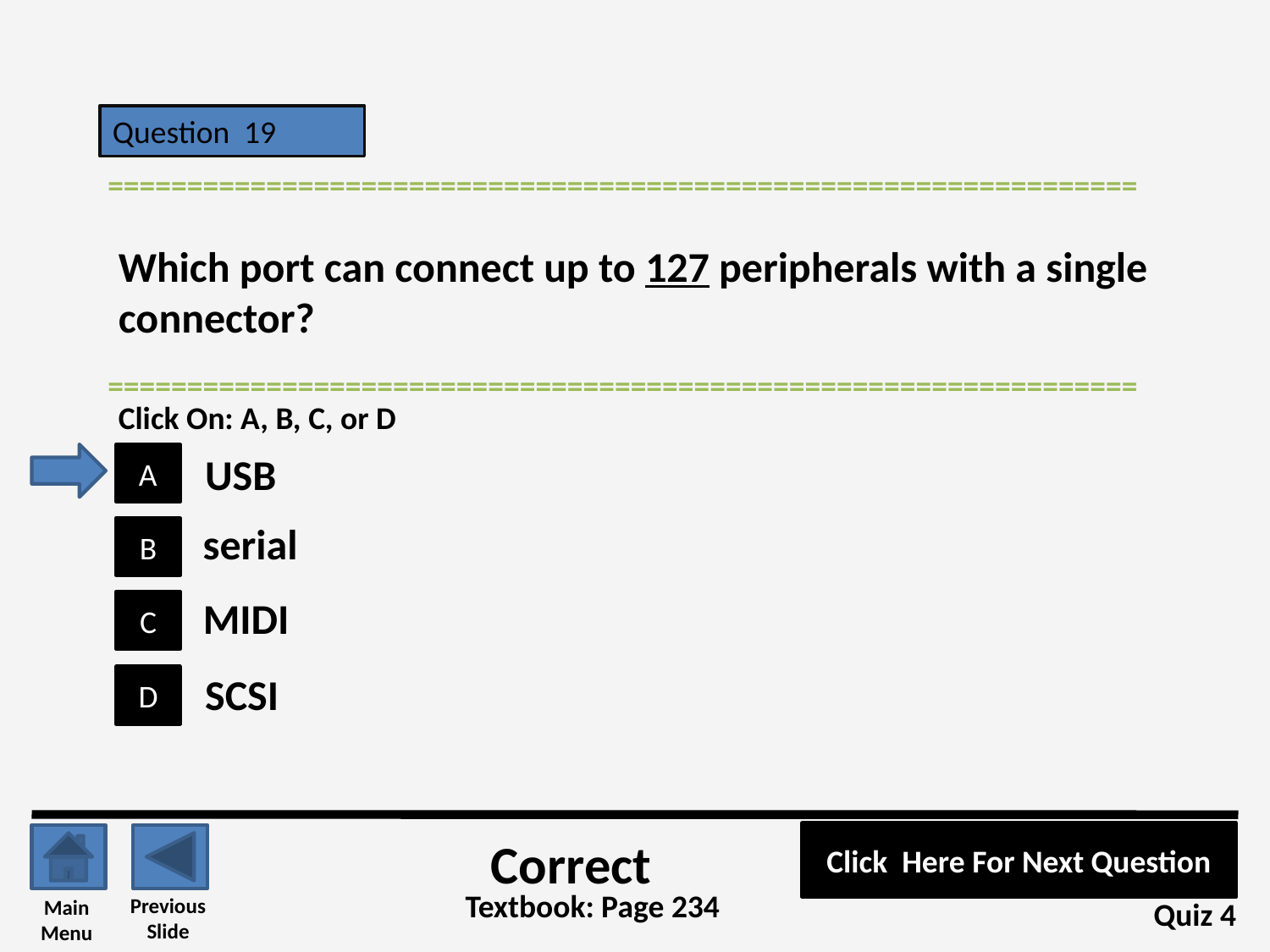

Question  19
=================================================================
Which port can connect up to 127 peripherals with a single connector?
=================================================================
Click On: A, B, C, or D

USB

A
serial
B

MIDI
C
SCSI
D
Click  Here For Next Question

Correct
Textbook: Page 234
Previous
Slide
Main
Menu
Quiz 4